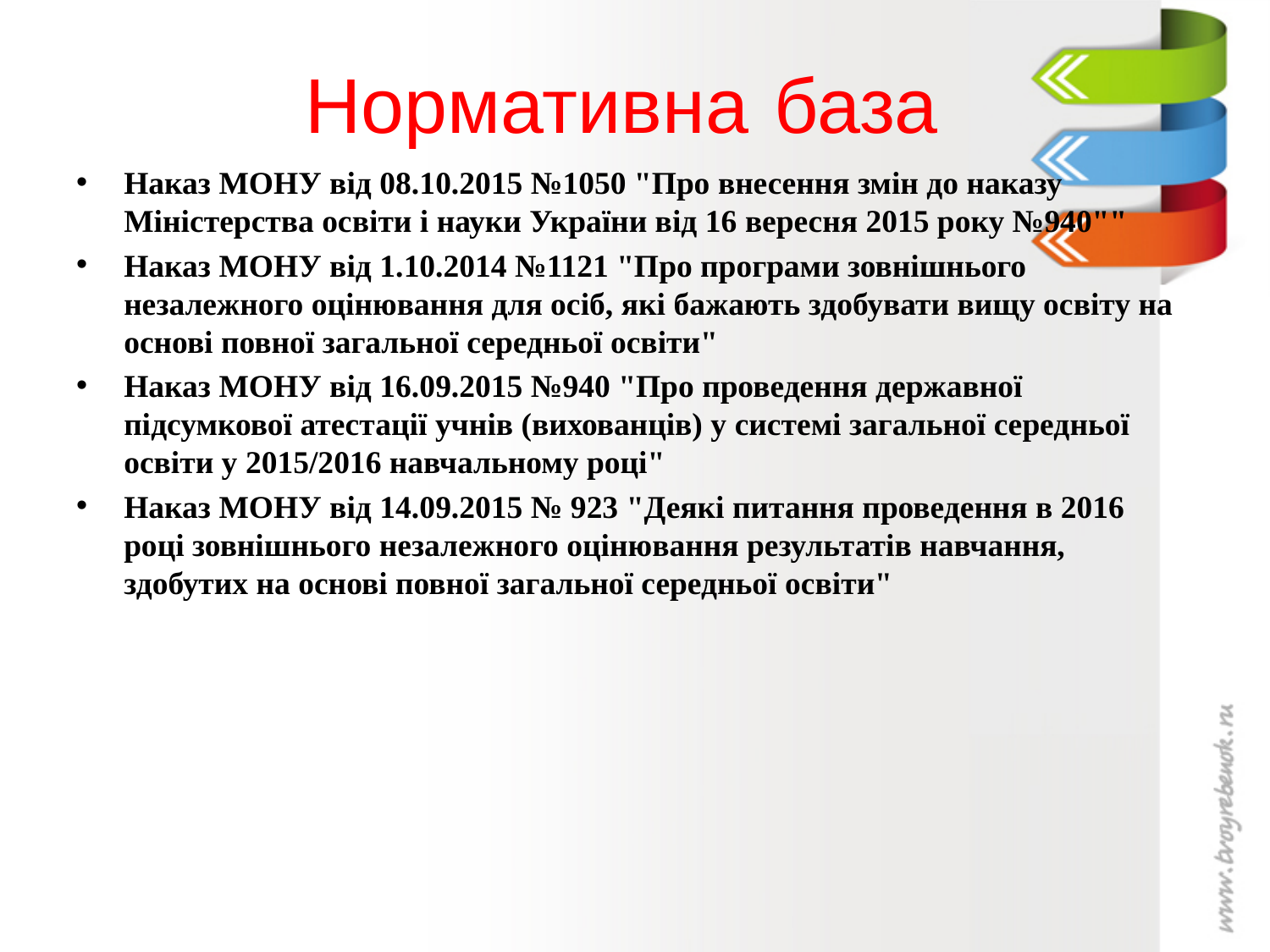

# Нормативна база
Наказ МОНУ від 08.10.2015 №1050 "Про внесення змін до наказу Міністерства освіти і науки України від 16 вересня 2015 року №940""
Наказ МОНУ від 1.10.2014 №1121 "Про програми зовнішнього незалежного оцінювання для осіб, які бажають здобувати вищу освіту на основі повної загальної середньої освіти"
Наказ МОНУ від 16.09.2015 №940 "Про проведення державної підсумкової атестації учнів (вихованців) у системі загальної середньої освіти у 2015/2016 навчальному році"
Наказ МОНУ від 14.09.2015 № 923 "Деякі питання проведення в 2016 році зовнішнього незалежного оцінювання результатів навчання, здобутих на основі повної загальної середньої освіти"